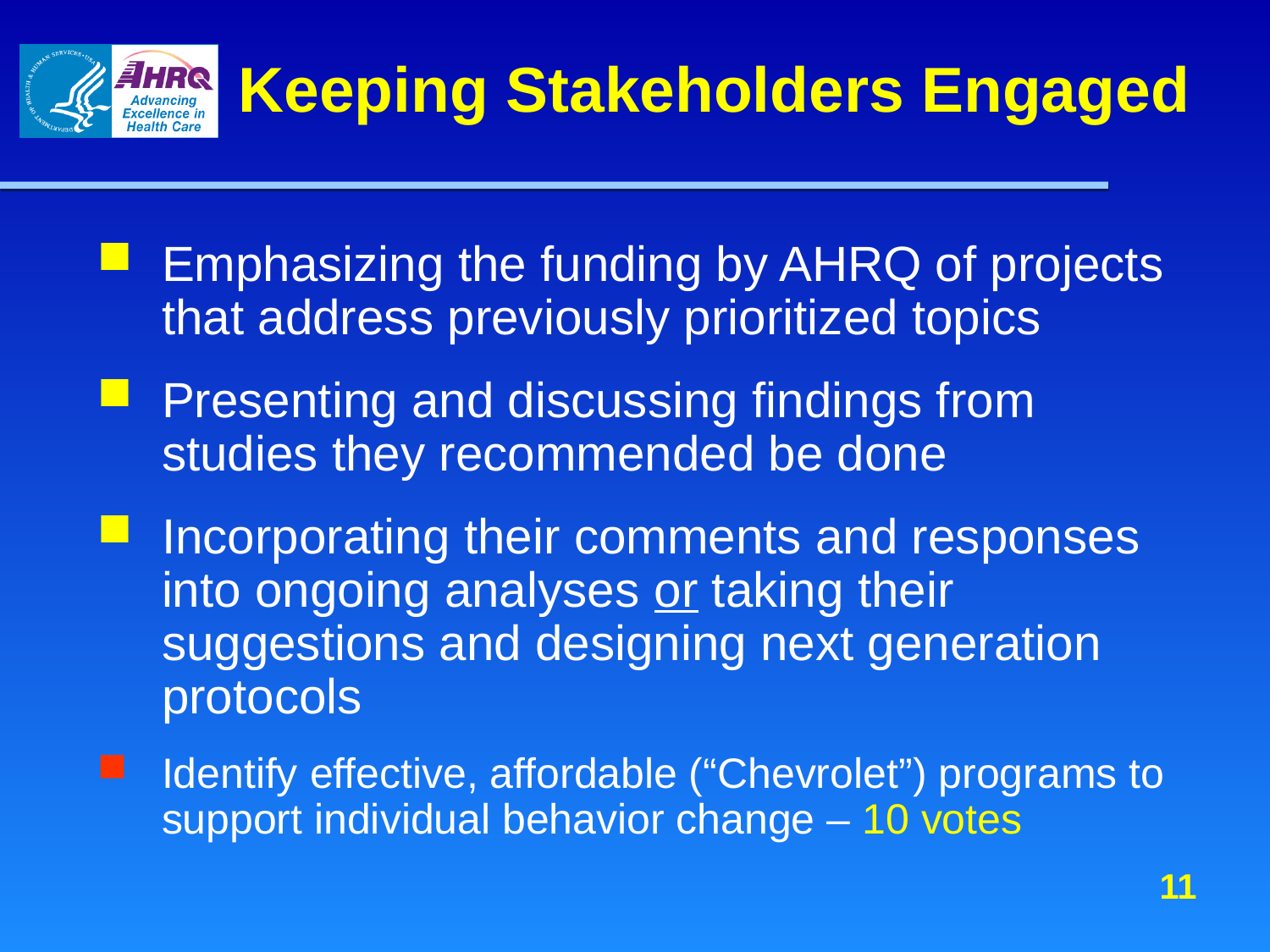

# Keeping Stakeholders Engaged
Emphasizing the funding by AHRQ of projects that address previously prioritized topics
Presenting and discussing findings from  studies they recommended be done
Incorporating their comments and responses into ongoing analyses or taking their suggestions and designing next generation protocols
Identify effective, affordable (“Chevrolet”) programs to support individual behavior change – 10 votes